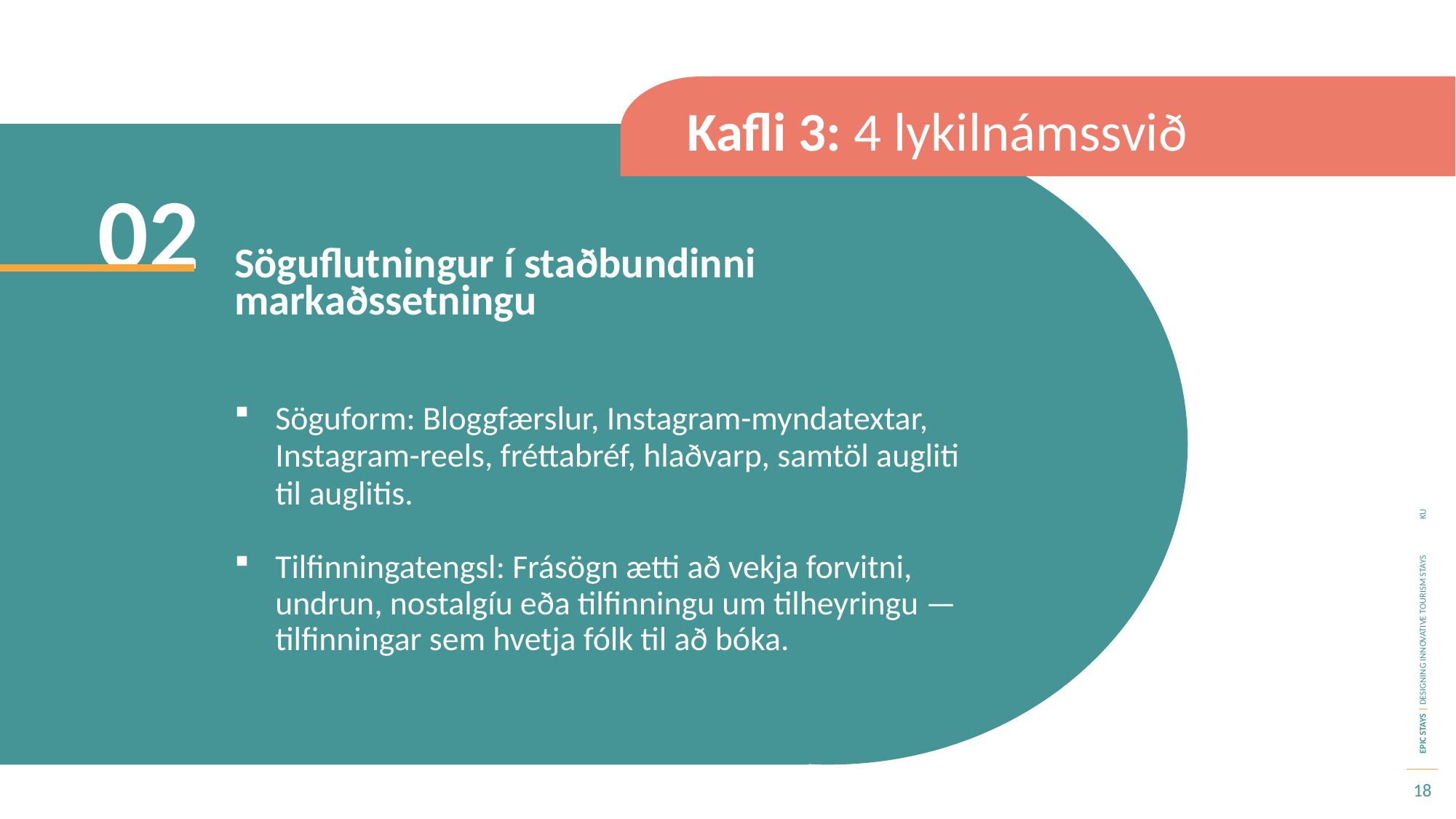

Kafli 3: 4 lykilnámssvið
02
Söguflutningur í staðbundinni markaðssetningu

Söguform: Bloggfærslur, Instagram-myndatextar, Instagram-reels, fréttabréf, hlaðvarp, samtöl augliti til auglitis.

Tilfinningatengsl: Frásögn ætti að vekja forvitni, undrun, nostalgíu eða tilfinningu um tilheyringu — tilfinningar sem hvetja fólk til að bóka.

18